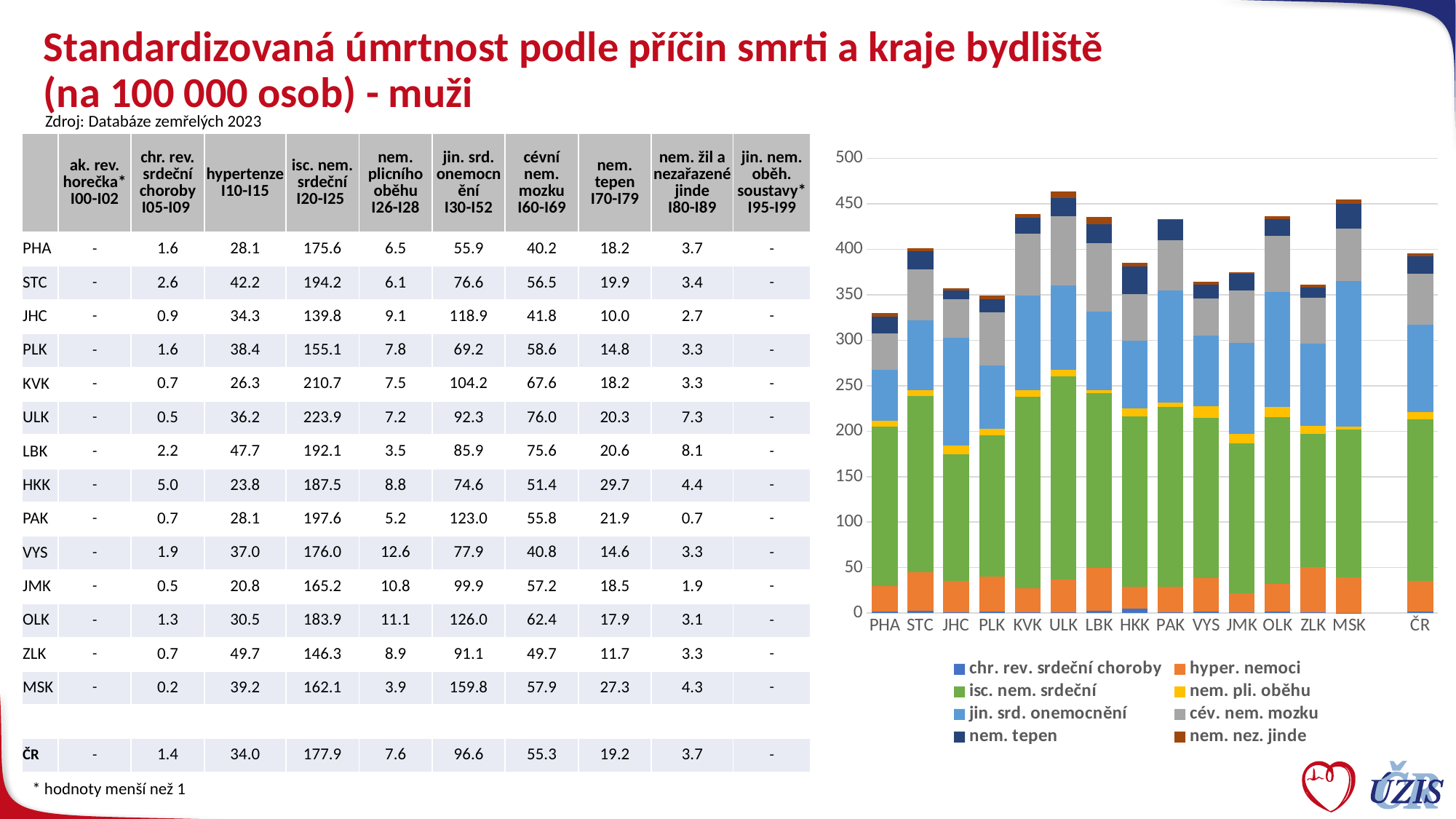

# Standardizovaná úmrtnost podle příčin smrti a kraje bydliště (na 100 000 osob) - muži
Zdroj: Databáze zemřelých 2023
|  | ak. rev. horečka\* I00-I02 | chr. rev. srdeční choroby I05-I09 | hypertenze I10-I15 | isc. nem. srdeční I20-I25 | nem. plicního oběhu I26-I28 | jin. srd. onemocnění I30-I52 | cévní nem. mozku I60-I69 | nem. tepen I70-I79 | nem. žil a nezařazené jinde I80-I89 | jin. nem. oběh. soustavy\* I95-I99 |
| --- | --- | --- | --- | --- | --- | --- | --- | --- | --- | --- |
| PHA | - | 1.6 | 28.1 | 175.6 | 6.5 | 55.9 | 40.2 | 18.2 | 3.7 | - |
| STC | - | 2.6 | 42.2 | 194.2 | 6.1 | 76.6 | 56.5 | 19.9 | 3.4 | - |
| JHC | - | 0.9 | 34.3 | 139.8 | 9.1 | 118.9 | 41.8 | 10.0 | 2.7 | - |
| PLK | - | 1.6 | 38.4 | 155.1 | 7.8 | 69.2 | 58.6 | 14.8 | 3.3 | - |
| KVK | - | 0.7 | 26.3 | 210.7 | 7.5 | 104.2 | 67.6 | 18.2 | 3.3 | - |
| ULK | - | 0.5 | 36.2 | 223.9 | 7.2 | 92.3 | 76.0 | 20.3 | 7.3 | - |
| LBK | - | 2.2 | 47.7 | 192.1 | 3.5 | 85.9 | 75.6 | 20.6 | 8.1 | - |
| HKK | - | 5.0 | 23.8 | 187.5 | 8.8 | 74.6 | 51.4 | 29.7 | 4.4 | - |
| PAK | - | 0.7 | 28.1 | 197.6 | 5.2 | 123.0 | 55.8 | 21.9 | 0.7 | - |
| VYS | - | 1.9 | 37.0 | 176.0 | 12.6 | 77.9 | 40.8 | 14.6 | 3.3 | - |
| JMK | - | 0.5 | 20.8 | 165.2 | 10.8 | 99.9 | 57.2 | 18.5 | 1.9 | - |
| OLK | - | 1.3 | 30.5 | 183.9 | 11.1 | 126.0 | 62.4 | 17.9 | 3.1 | - |
| ZLK | - | 0.7 | 49.7 | 146.3 | 8.9 | 91.1 | 49.7 | 11.7 | 3.3 | - |
| MSK | - | 0.2 | 39.2 | 162.1 | 3.9 | 159.8 | 57.9 | 27.3 | 4.3 | - |
|  |  |  |  |  |  |  |  |  |  |  |
| ČR | - | 1.4 | 34.0 | 177.9 | 7.6 | 96.6 | 55.3 | 19.2 | 3.7 | - |

### Chart

| Category | chr. rev. srdeční choroby | hyper. nemoci | isc. nem. srdeční | nem. pli. oběhu | jin. srd. onemocnění | cév. nem. mozku | nem. tepen | nem. nez. jinde |
|---|---|---|---|---|---|---|---|---|
| PHA | 1.6 | 28.1 | 175.6 | 6.5 | 55.9 | 40.2 | 18.2 | 3.655519989984841 |
| STC | 2.6 | 42.2 | 194.2 | 6.1 | 76.6 | 56.5 | 19.9 | 3.3662936403206754 |
| JHC | 0.9 | 34.3 | 139.8 | 9.1 | 118.9 | 41.8 | 10.0 | 2.6649273831443203 |
| PLK | 1.6 | 38.4 | 155.1 | 7.8 | 69.2 | 58.6 | 14.8 | 3.276860723631183 |
| KVK | 0.7 | 26.3 | 210.7 | 7.5 | 104.2 | 67.6 | 18.2 | 3.278031534024953 |
| ULK | 0.5 | 36.2 | 223.9 | 7.2 | 92.3 | 76.0 | 20.3 | 7.265268827616828 |
| LBK | 2.2 | 47.7 | 192.1 | 3.5 | 85.9 | 75.6 | 20.6 | 8.14357190705434 |
| HKK | 5.0 | 23.8 | 187.5 | 8.8 | 74.6 | 51.4 | 29.7 | 4.376628317393963 |
| PAK | 0.7 | 28.1 | 197.6 | 5.2 | 123.0 | 55.8 | 21.9 | 0.743243448884735 |
| VYS | 1.9 | 37.0 | 176.0 | 12.6 | 77.9 | 40.8 | 14.6 | 3.336165172071843 |
| JMK | 0.5 | 20.8 | 165.2 | 10.8 | 99.9 | 57.2 | 18.5 | 1.8563101821135712 |
| OLK | 1.3 | 30.5 | 183.9 | 11.1 | 126.0 | 62.4 | 17.9 | 3.098009091030484 |
| ZLK | 0.7 | 49.7 | 146.3 | 8.9 | 91.1 | 49.7 | 11.7 | 3.3318299970729552 |
| MSK | 0.2 | 39.2 | 162.1 | 3.9 | 159.8 | 57.9 | 27.3 | 4.336528435049026 |
|  | None | None | None | None | None | None | None | None |
| ČR | 1.4 | 34.0 | 177.9 | 7.6 | 96.6 | 55.3 | 19.2 | 3.6954693170997808 |
* hodnoty menší než 1